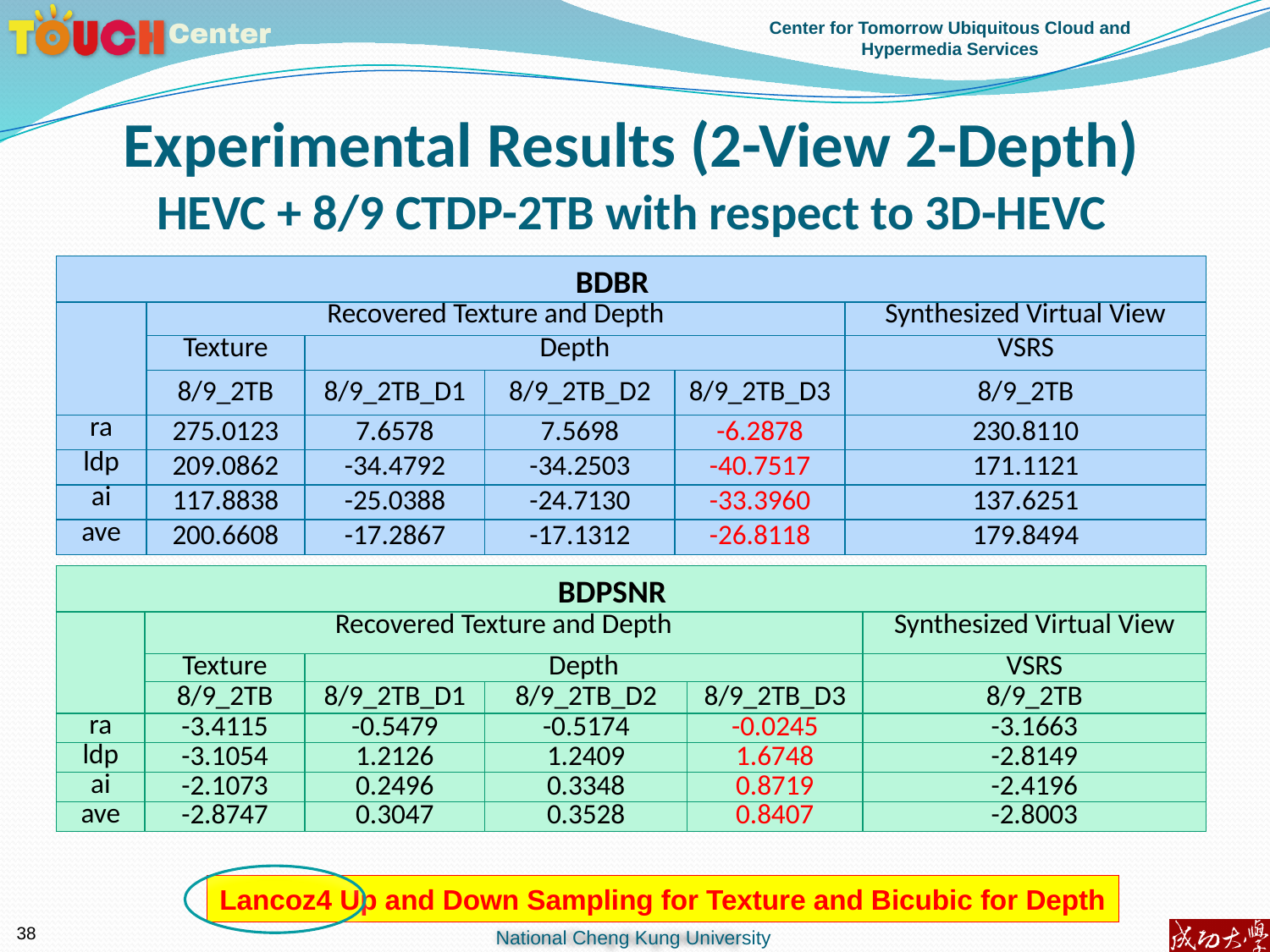

Experimental Results (2-View 2-Depth)
HEVC + 8/9 CTDP-2TB with respect to 3D-HEVC
| BDBR |  |  |  |  |  |
| --- | --- | --- | --- | --- | --- |
|  | Recovered Texture and Depth |  |  |  | Synthesized Virtual View |
|  | Texture | Depth |  |  | VSRS |
|  | 8/9\_2TB | 8/9\_2TB\_D1 | 8/9\_2TB\_D2 | 8/9\_2TB\_D3 | 8/9\_2TB |
| ra | 275.0123 | 7.6578 | 7.5698 | -6.2878 | 230.8110 |
| ldp | 209.0862 | -34.4792 | -34.2503 | -40.7517 | 171.1121 |
| ai | 117.8838 | -25.0388 | -24.7130 | -33.3960 | 137.6251 |
| ave | 200.6608 | -17.2867 | -17.1312 | -26.8118 | 179.8494 |
| BDPSNR |  |  |  |  |  |
| --- | --- | --- | --- | --- | --- |
|  | Recovered Texture and Depth |  |  |  | Synthesized Virtual View |
|  | Texture | Depth |  |  | VSRS |
|  | 8/9\_2TB | 8/9\_2TB\_D1 | 8/9\_2TB\_D2 | 8/9\_2TB\_D3 | 8/9\_2TB |
| ra | -3.4115 | -0.5479 | -0.5174 | -0.0245 | -3.1663 |
| ldp | -3.1054 | 1.2126 | 1.2409 | 1.6748 | -2.8149 |
| ai | -2.1073 | 0.2496 | 0.3348 | 0.8719 | -2.4196 |
| ave | -2.8747 | 0.3047 | 0.3528 | 0.8407 | -2.8003 |

Lancoz4 Up and Down Sampling for Texture and Bicubic for Depth